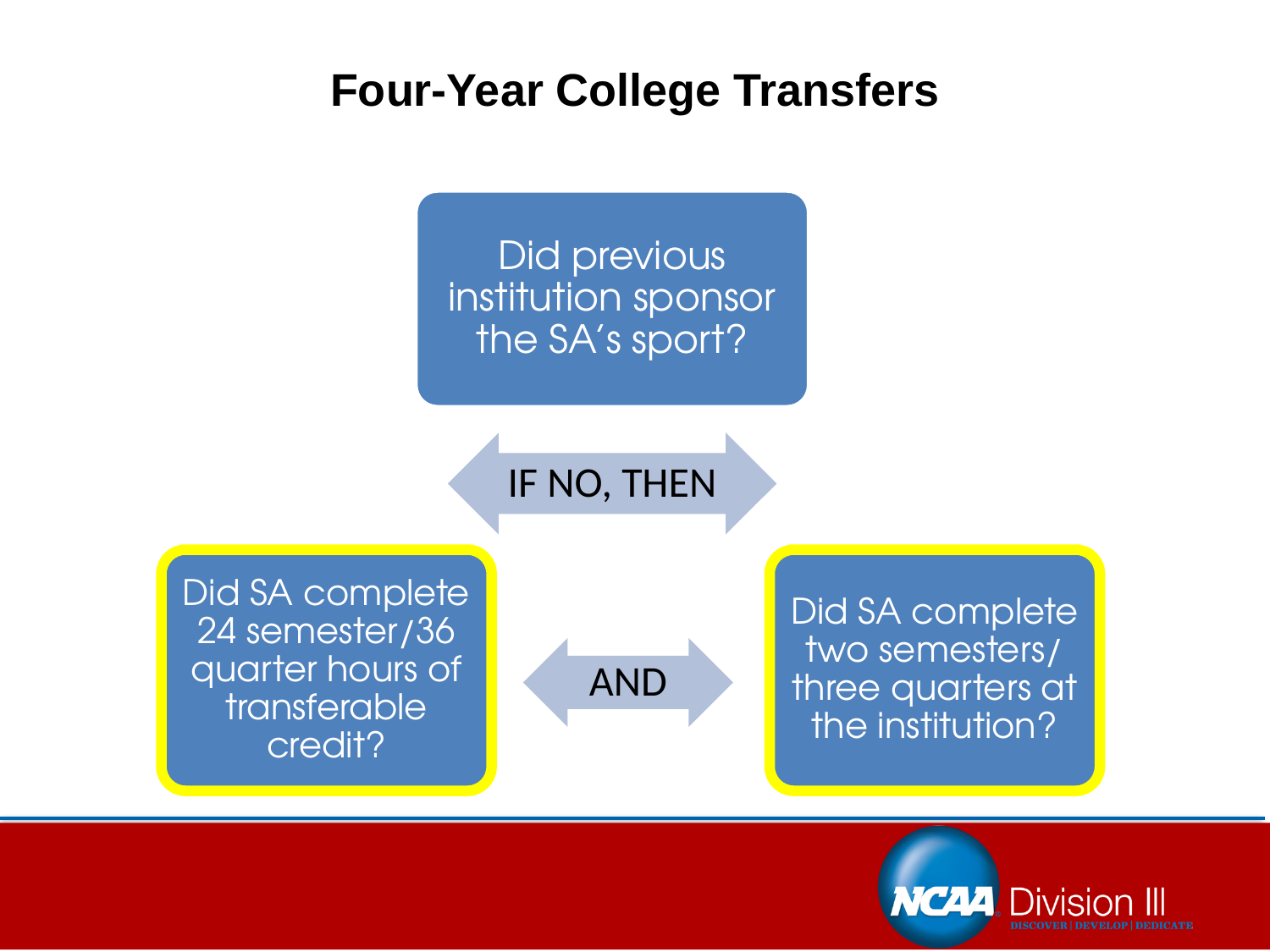

# Four-Year College Transfers
Did previous institution sponsor the SA’s sport?
IF NO, THEN
Did SA complete two semesters/ three quarters at the institution?
Did SA complete 24 semester/36 quarter hours of transferable credit?
AND